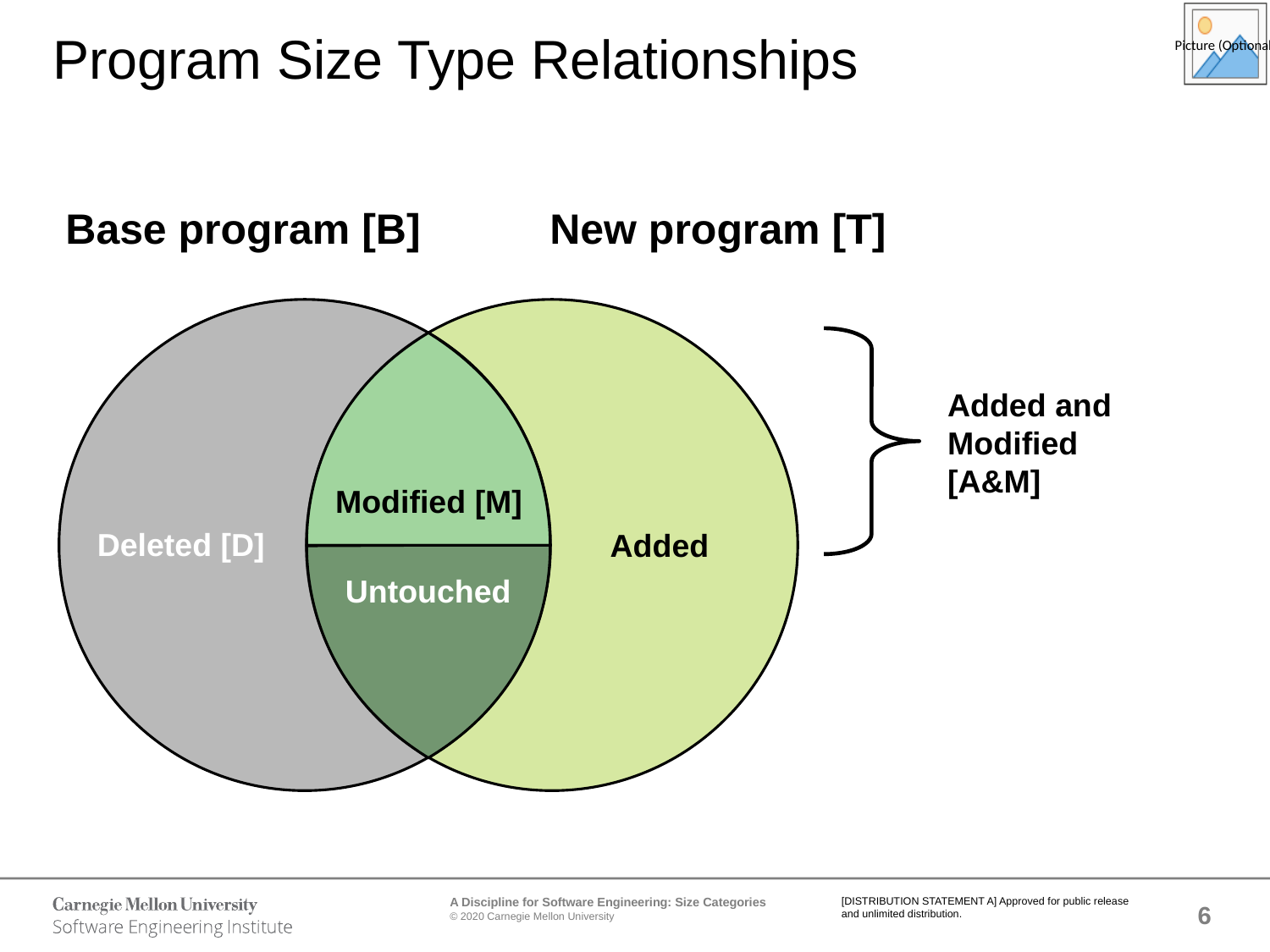

# Program Size Type Relationships
Base program [B]
New program [T]

Added and Modified [A&M]
Modified [M]
Deleted [D]
Added

Untouched